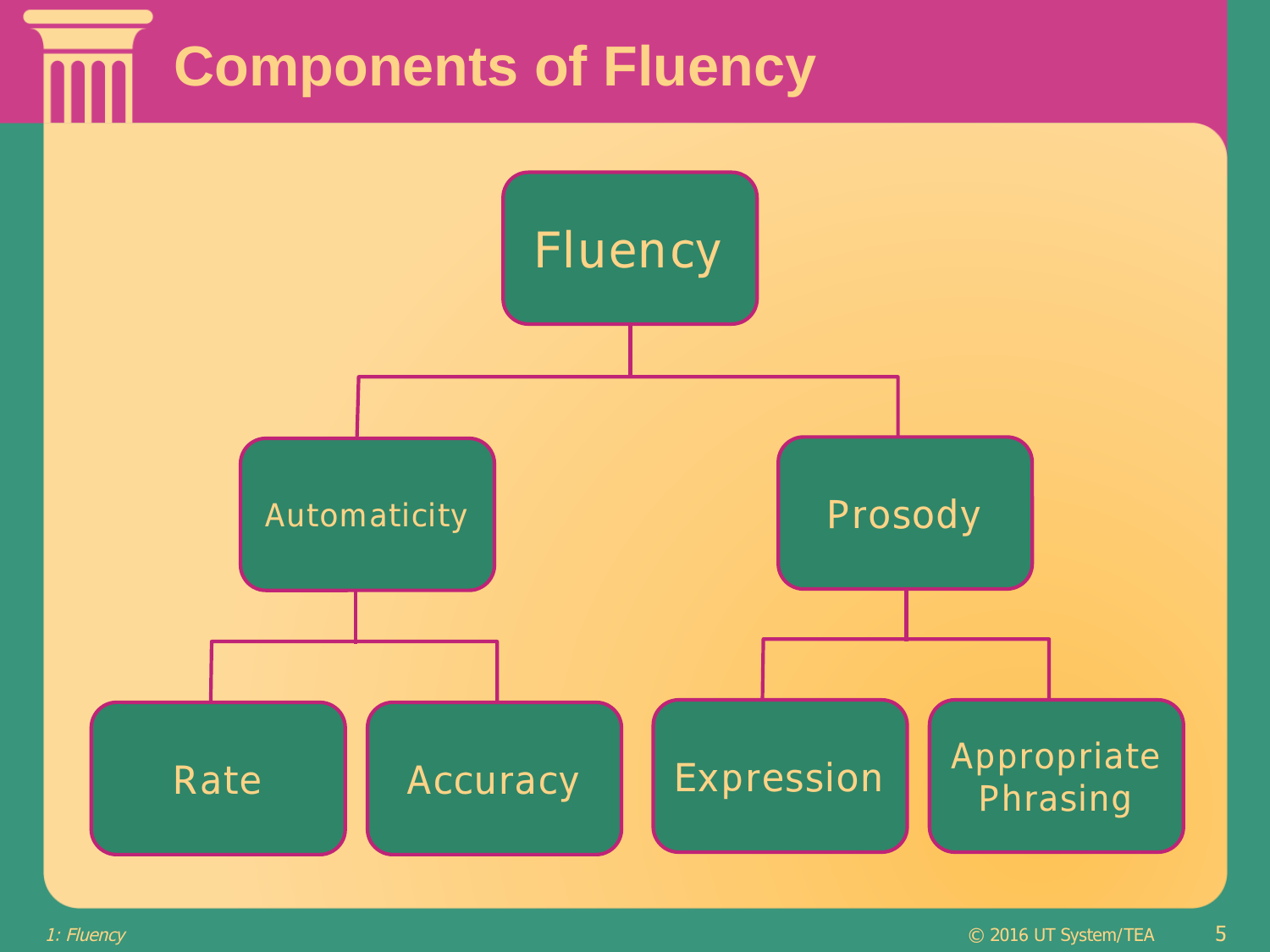

# Components of Fluency
Fluency

Prosody
Automaticity

Expression
Appropriate
Phrasing
Rate
Accuracy